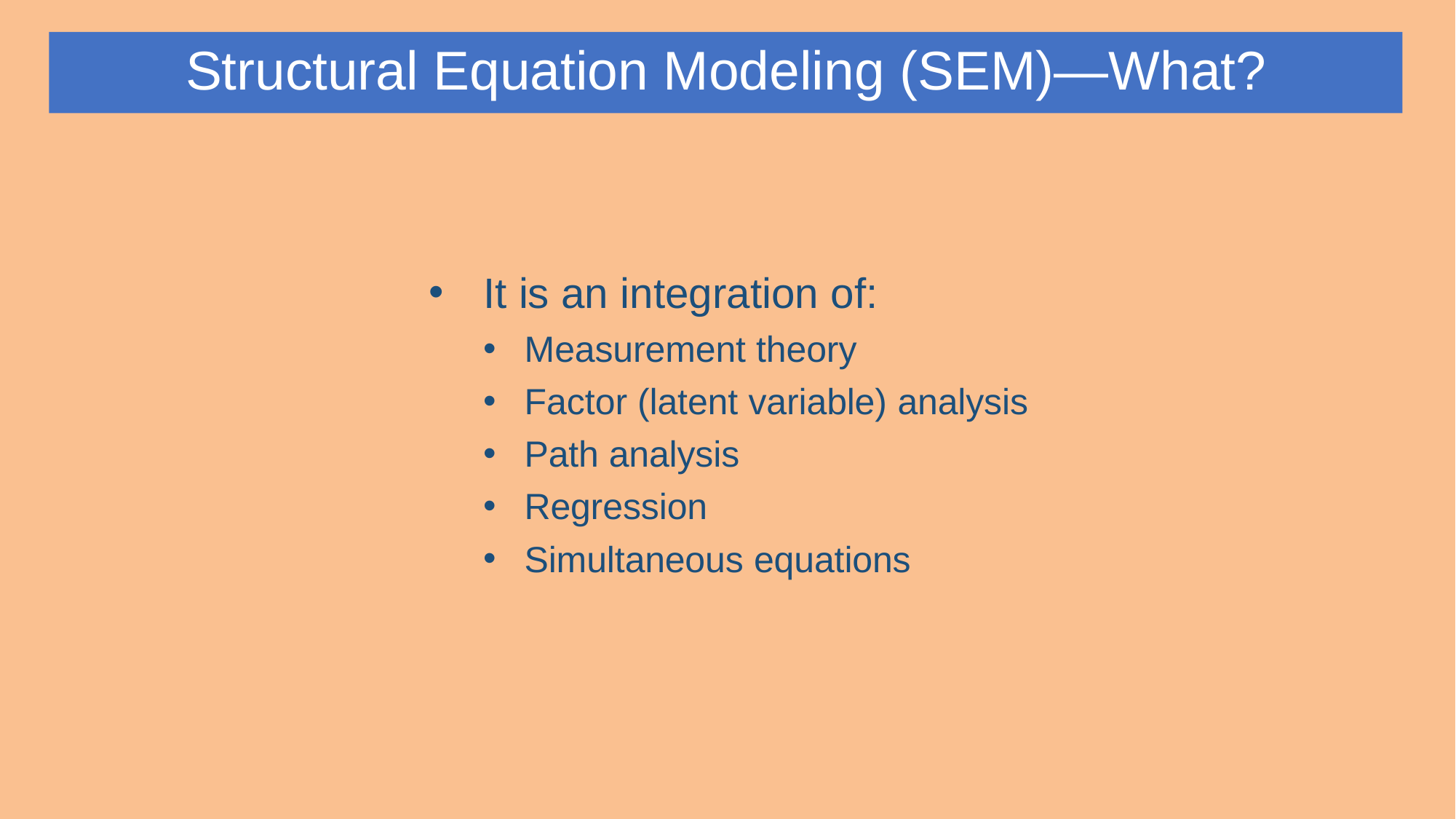

# Structural Equation Modeling (SEM)—What?
It is an integration of:
Measurement theory
Factor (latent variable) analysis
Path analysis
Regression
Simultaneous equations